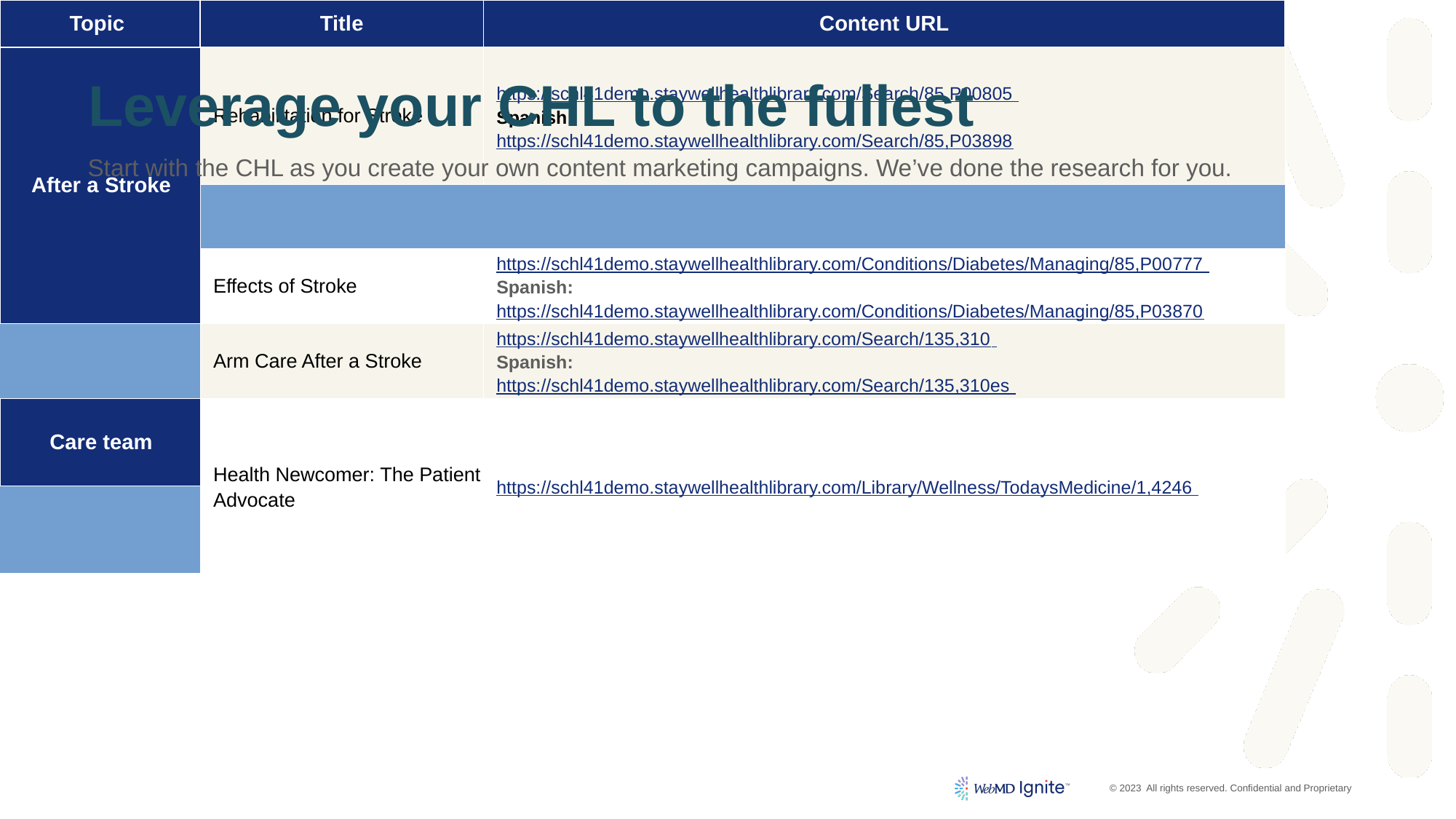

# Leverage your CHL to the fullest
Start with the CHL as you create your own content marketing campaigns. We’ve done the research for you.
| Topic | Title | Content URL |
| --- | --- | --- |
| After a Stroke | Rehabilitation for Stroke | https://schl41demo.staywellhealthlibrary.com/Search/85,P00805 Spanish: https://schl41demo.staywellhealthlibrary.com/Search/85,P03898 |
|  |  |  |
|  | Effects of Stroke | https://schl41demo.staywellhealthlibrary.com/Conditions/Diabetes/Managing/85,P00777 Spanish: https://schl41demo.staywellhealthlibrary.com/Conditions/Diabetes/Managing/85,P03870 |
|  | Arm Care After a Stroke | https://schl41demo.staywellhealthlibrary.com/Search/135,310 Spanish: https://schl41demo.staywellhealthlibrary.com/Search/135,310es |
| Care team | Health Newcomer: The Patient Advocate | https://schl41demo.staywellhealthlibrary.com/Library/Wellness/TodaysMedicine/1,4246 |
|  |  |  |
|  | Neurology | https://schl41demo.staywellhealthlibrary.com/Conditions/Neuroscience/85,P00795 |